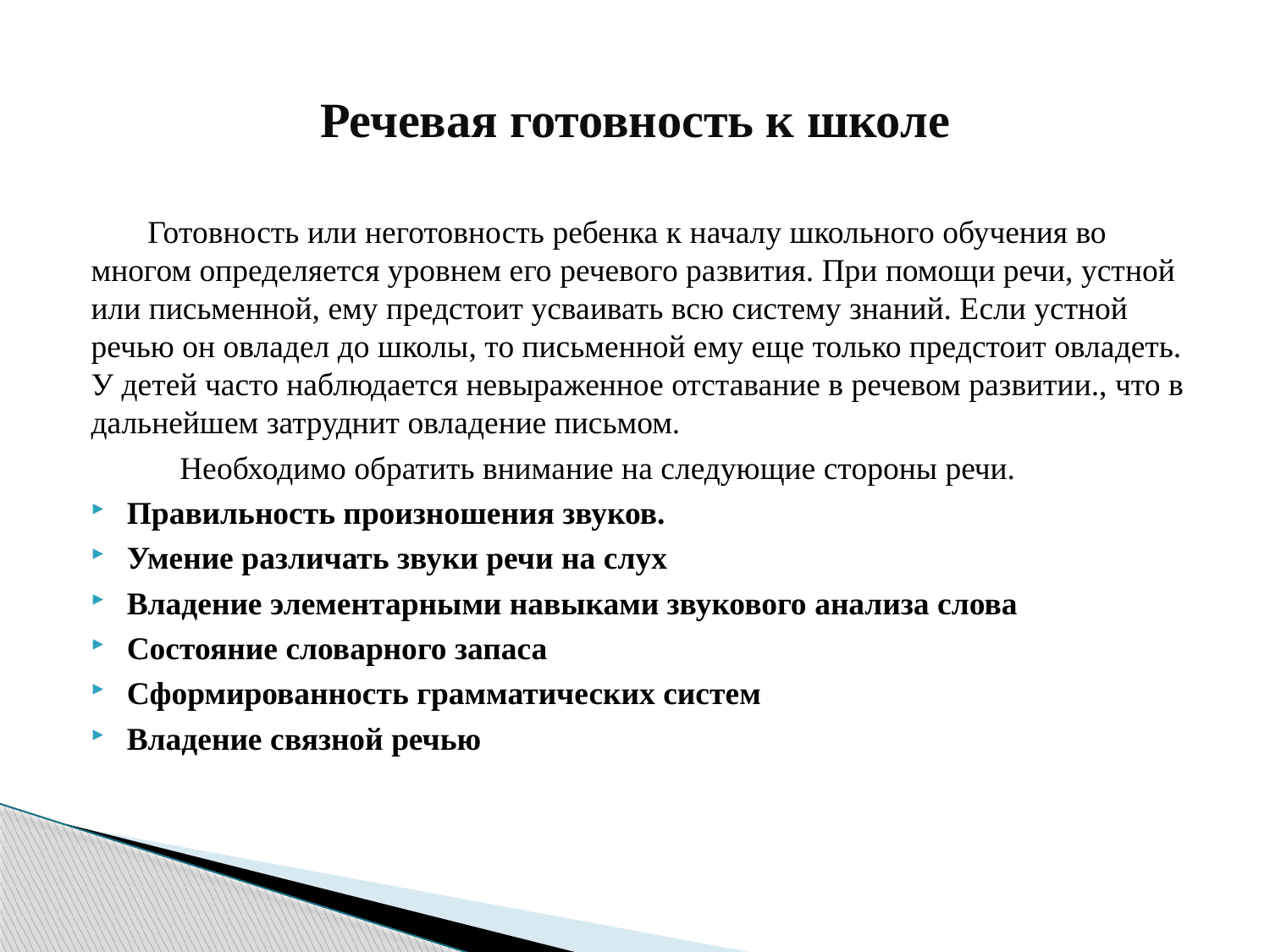

# Речевая готовность к школе
       Готовность или неготовность ребенка к началу школьного обучения во многом определяется уровнем его речевого развития. При помощи речи, устной или письменной, ему предстоит усваивать всю систему знаний. Если устной речью он овладел до школы, то письменной ему еще только предстоит овладеть. У детей часто наблюдается невыраженное отставание в речевом развитии., что в дальнейшем затруднит овладение письмом.
           Необходимо обратить внимание на следующие стороны речи.
Правильность произношения звуков.
Умение различать звуки речи на слух
Владение элементарными навыками звукового анализа слова
Состояние словарного запаса
Сформированность грамматических систем
Владение связной речью